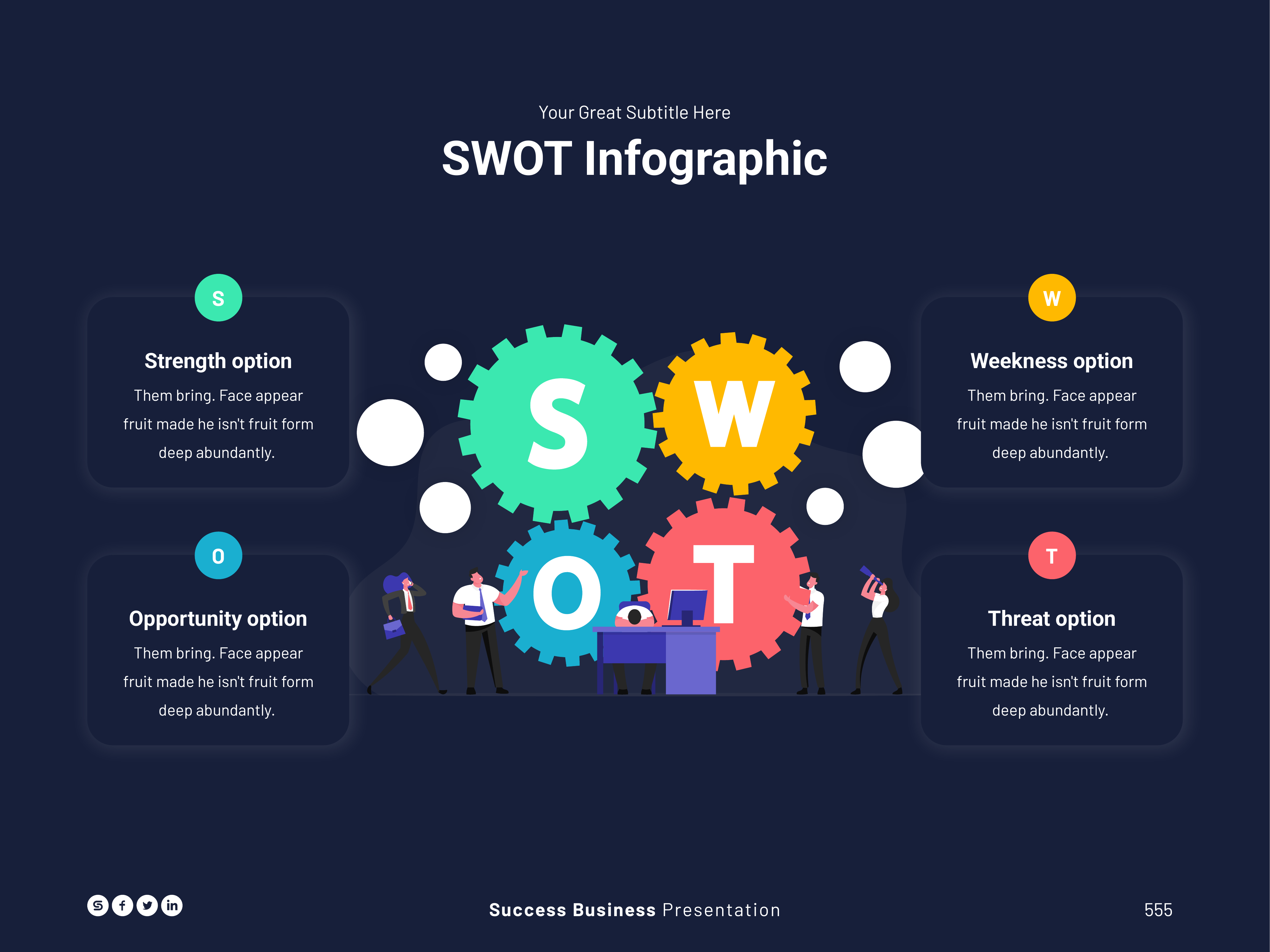

Your Great Subtitle Here
SWOT Infographic
S
W

Strength option
Them bring. Face appear fruit made he isn't fruit form deep abundantly.
Weekness option
Them bring. Face appear fruit made he isn't fruit form deep abundantly.

O
T

Opportunity option
Them bring. Face appear fruit made he isn't fruit form deep abundantly.
Threat option
Them bring. Face appear fruit made he isn't fruit form deep abundantly.